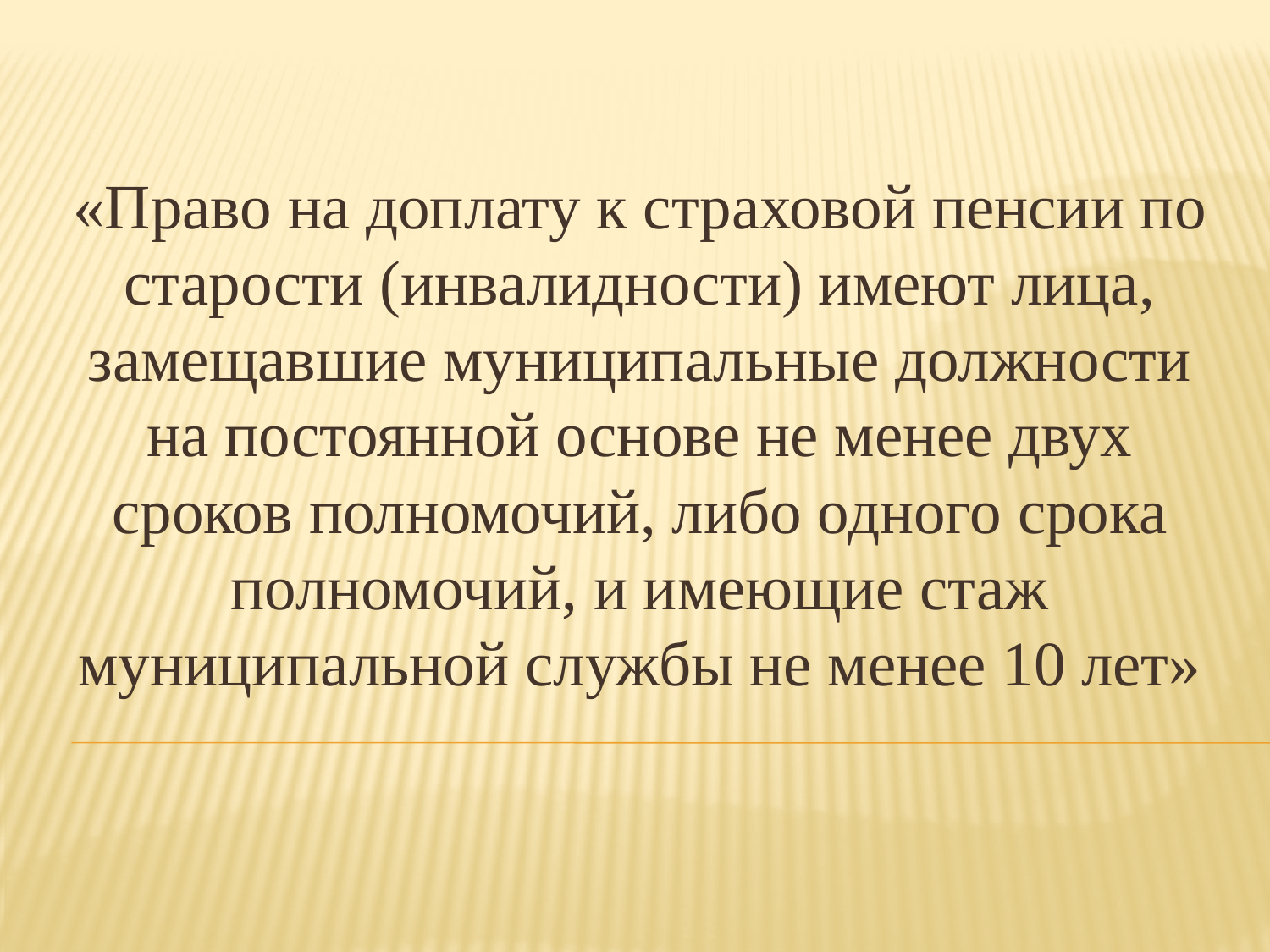

«Право на доплату к страховой пенсии по старости (инвалидности) имеют лица, замещавшие муниципальные должности на постоянной основе не менее двух сроков полномочий, либо одного срока полномочий, и имеющие стаж муниципальной службы не менее 10 лет»